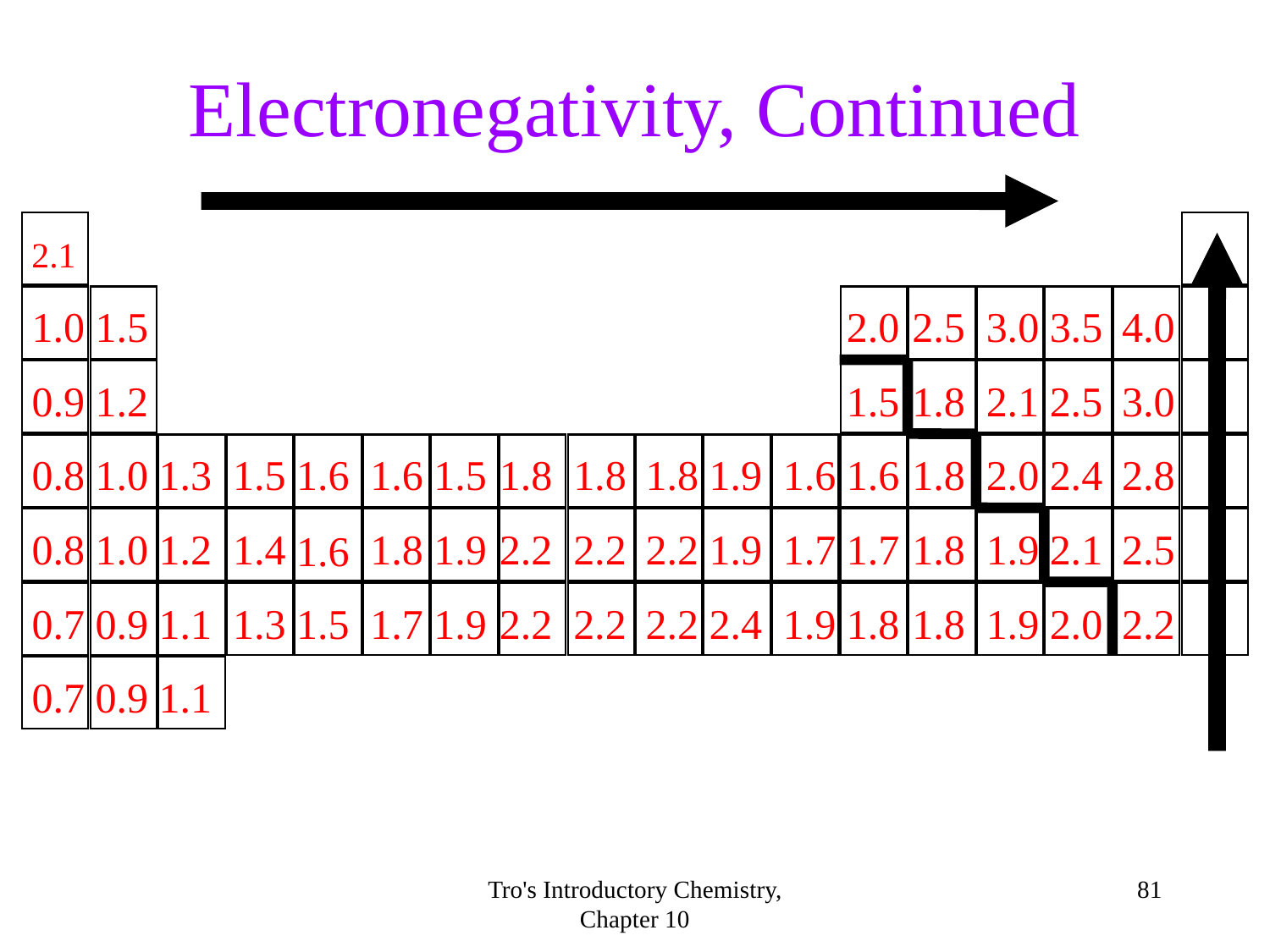

Electronegativity, Continued

2.1

1.0
1.5
2.0
2.5
3.0
3.5
4.0

0.9
1.2
1.5
1.8
2.1
2.5
3.0

0.8
1.0
1.3
1.5
1.6
1.6
1.5
1.8
1.8
1.8
1.9
1.6
1.6
1.8
2.0
2.4
2.8

0.8
1.0
1.2
1.4
1.8
1.9
2.2
2.2
2.2
1.9
1.7
1.7
1.8
1.9
2.1
2.5
1.6

0.7
0.9
1.1
1.3
1.5
1.7
1.9
2.2
2.2
2.2
2.4
1.9
1.8
1.8
1.9
2.0
2.2

0.7
0.9
1.1

Tro's Introductory Chemistry, Chapter 10
81